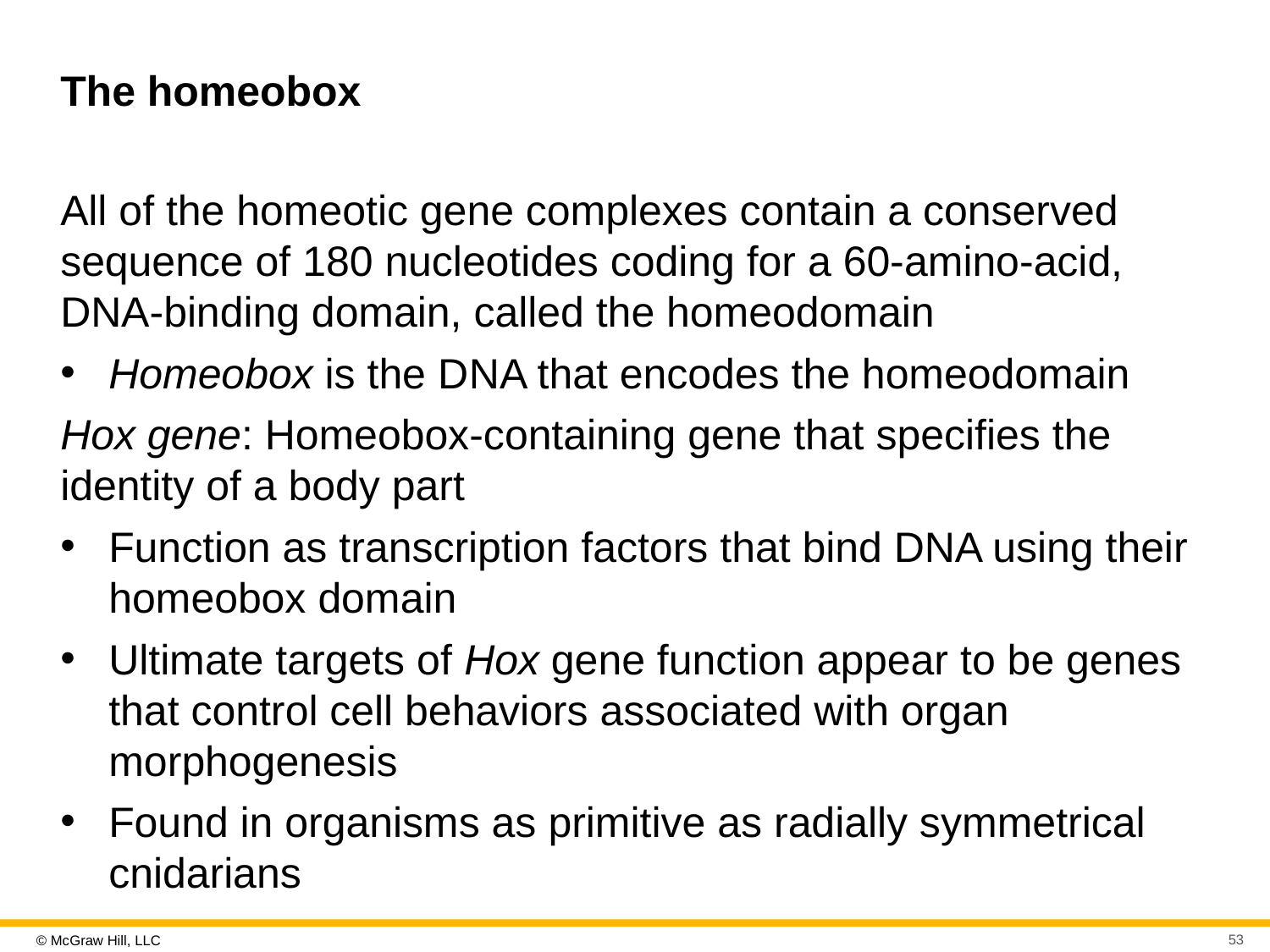

# The homeobox
All of the homeotic gene complexes contain a conserved sequence of 180 nucleotides coding for a 60-amino-acid, DNA-binding domain, called the homeodomain
Homeobox is the D N A that encodes the homeodomain
Hox gene: Homeobox-containing gene that specifies the identity of a body part
Function as transcription factors that bind DNA using their homeobox domain
Ultimate targets of Hox gene function appear to be genes that control cell behaviors associated with organ morphogenesis
Found in organisms as primitive as radially symmetrical cnidarians
53